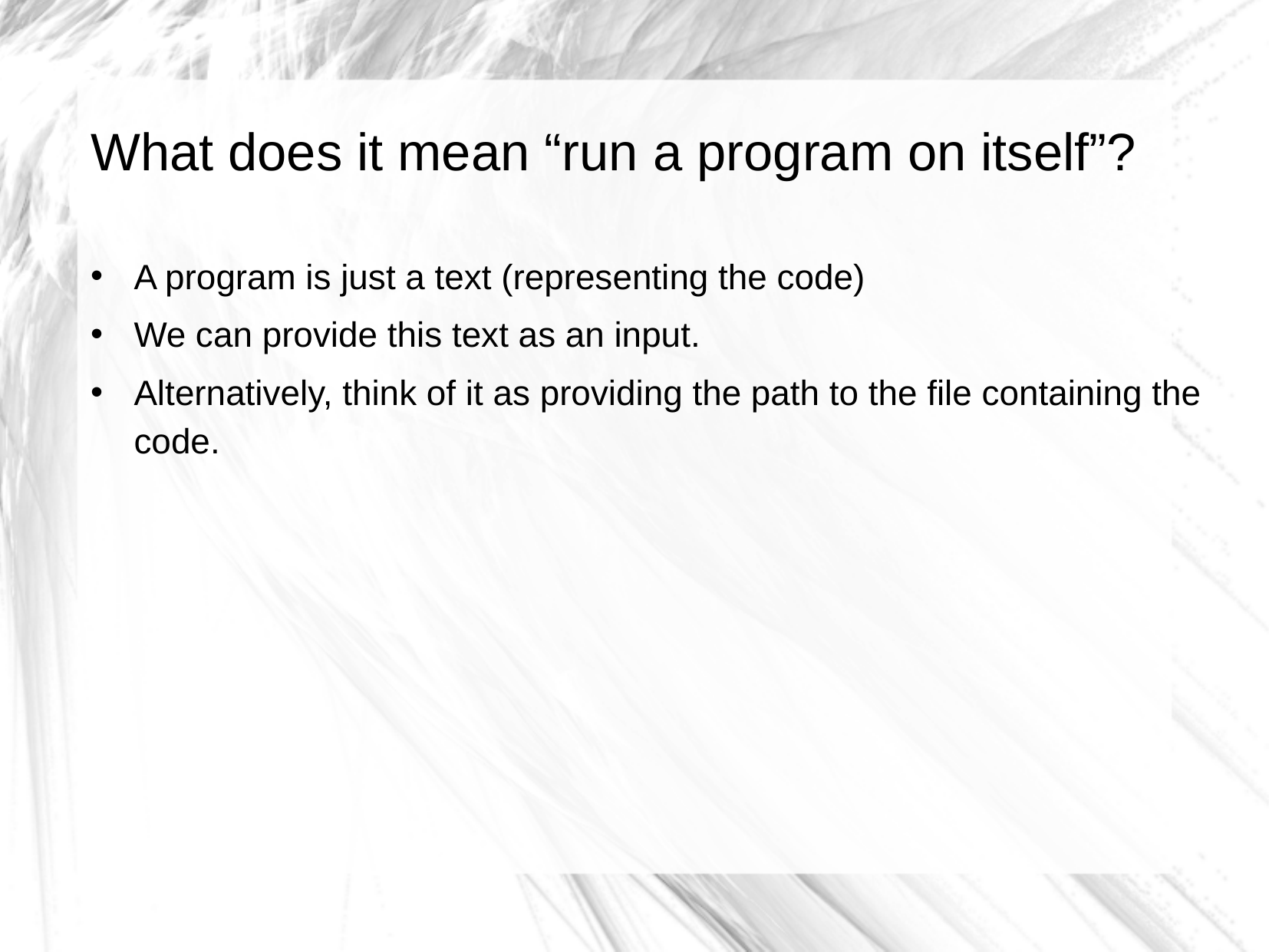

# What does it mean “run a program on itself”?
A program is just a text (representing the code)
We can provide this text as an input.
Alternatively, think of it as providing the path to the file containing the code.